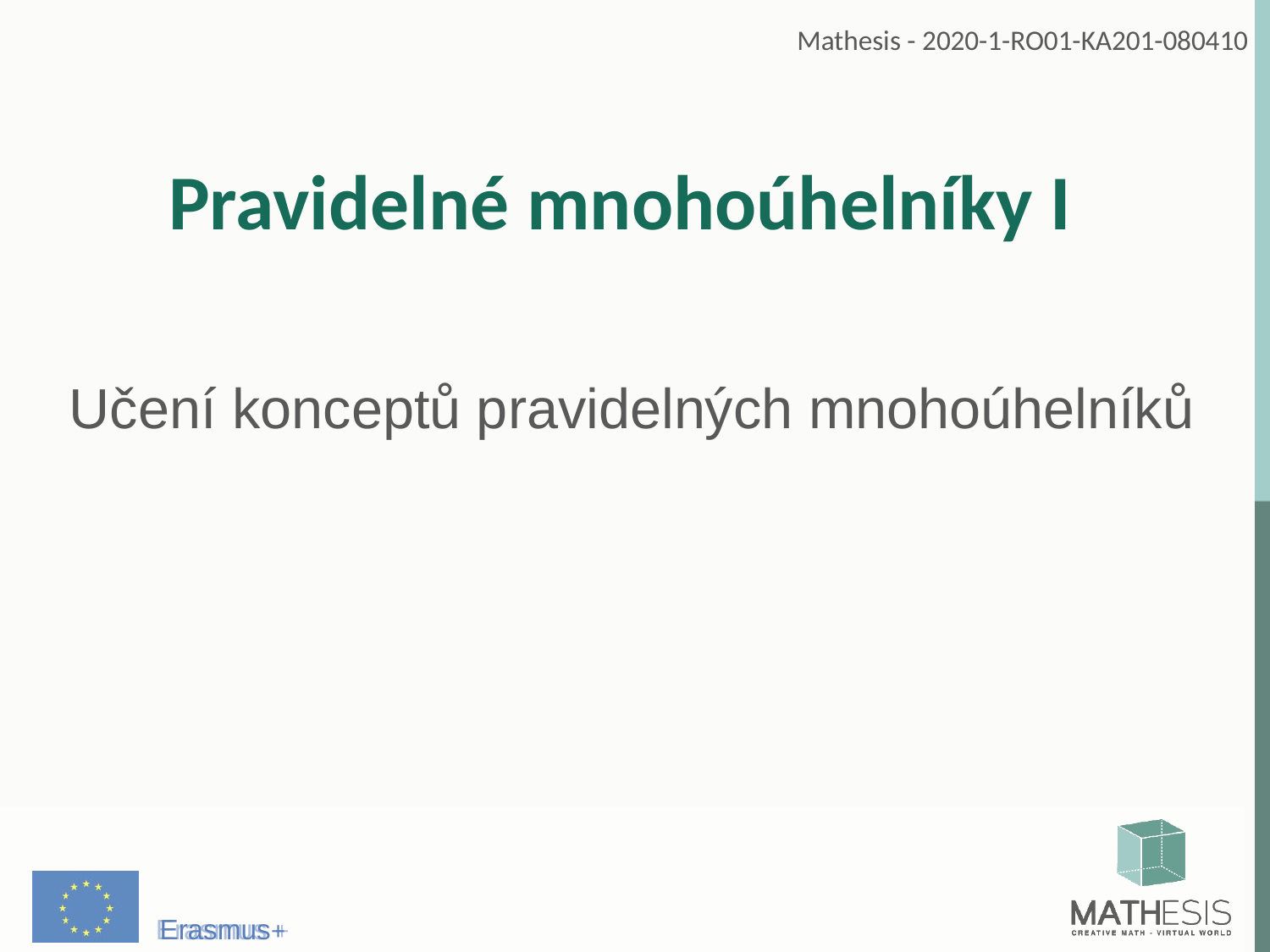

# Pravidelné mnohoúhelníky I
Učení konceptů pravidelných mnohoúhelníků